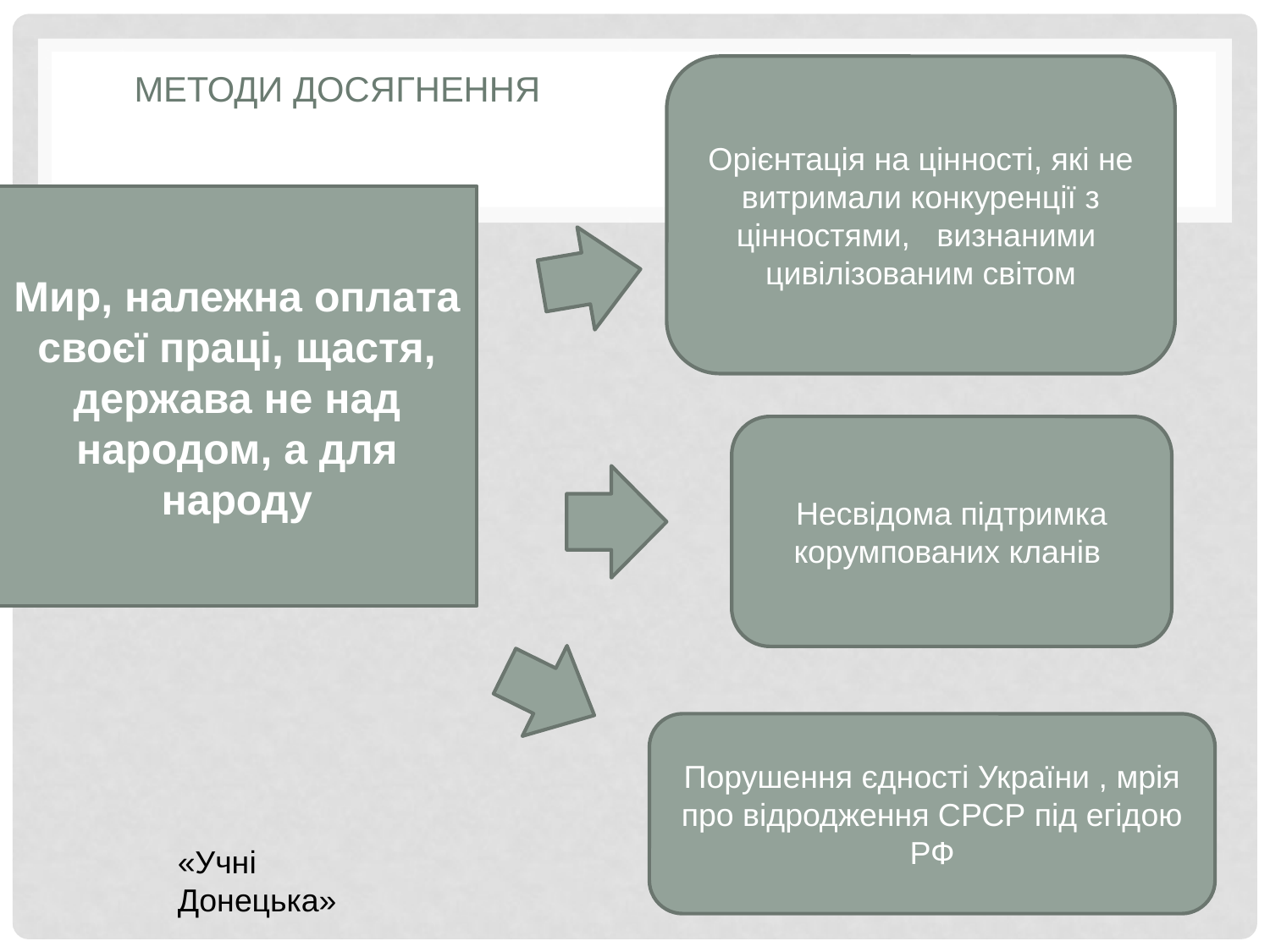

# МЕТОДИ ДОСЯГНЕННЯ
Орієнтація на цінності, які не витримали конкуренції з цінностями,   визнаними  цивілізованим світом
Мир, належна оплата своєї праці, щастя, держава не над народом, а для народу

Несвідома підтримка корумпованих кланів

Порушення єдності України , мрія про відродження СРСР під егідою РФ
«Учні Донецька»